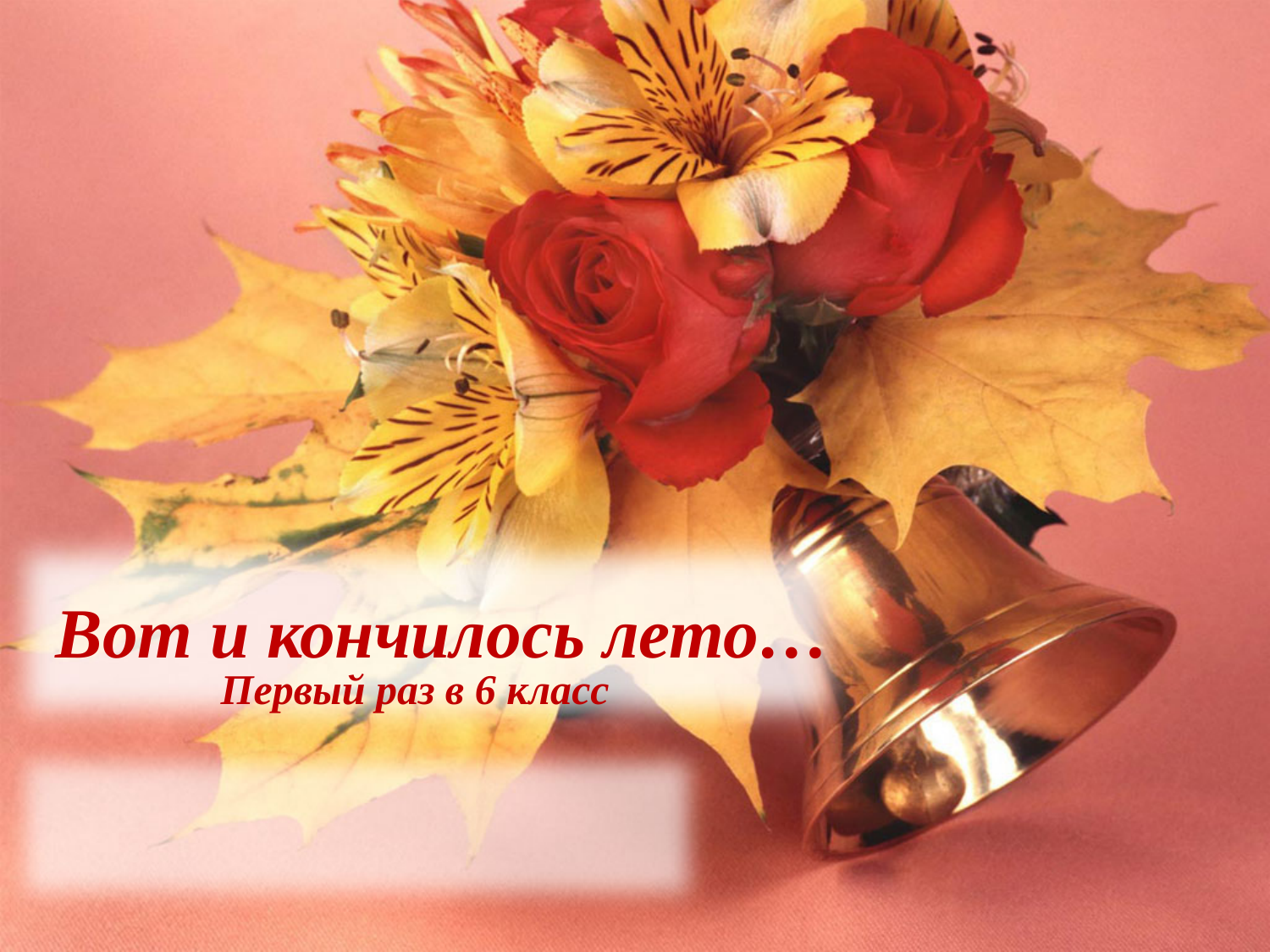

# Вот и кончилось лето…
Первый раз в 6 класс